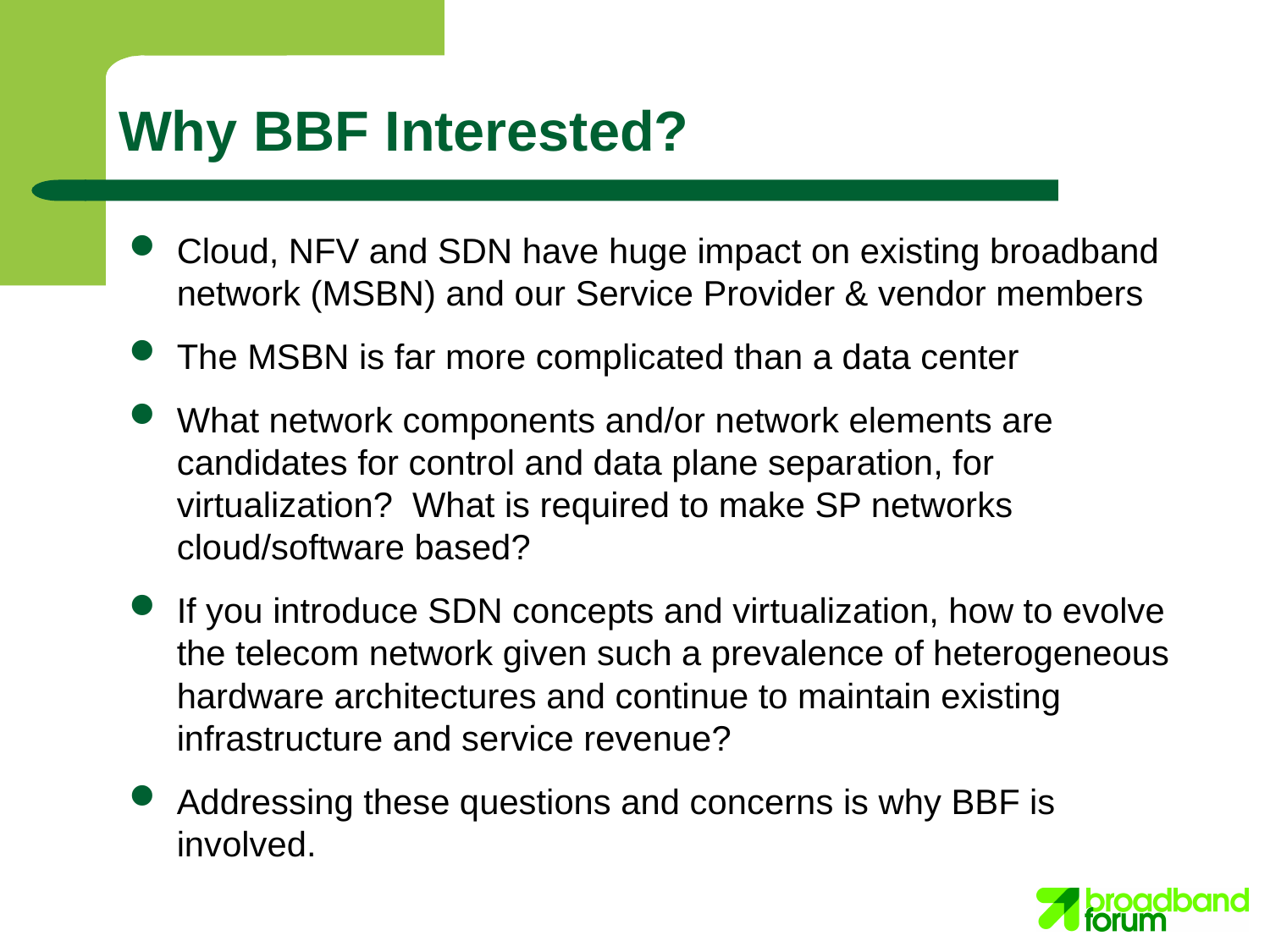

# Why BBF Interested?
Cloud, NFV and SDN have huge impact on existing broadband network (MSBN) and our Service Provider & vendor members
The MSBN is far more complicated than a data center
What network components and/or network elements are candidates for control and data plane separation, for virtualization?  What is required to make SP networks cloud/software based?
If you introduce SDN concepts and virtualization, how to evolve the telecom network given such a prevalence of heterogeneous hardware architectures and continue to maintain existing infrastructure and service revenue?
Addressing these questions and concerns is why BBF is involved.
6